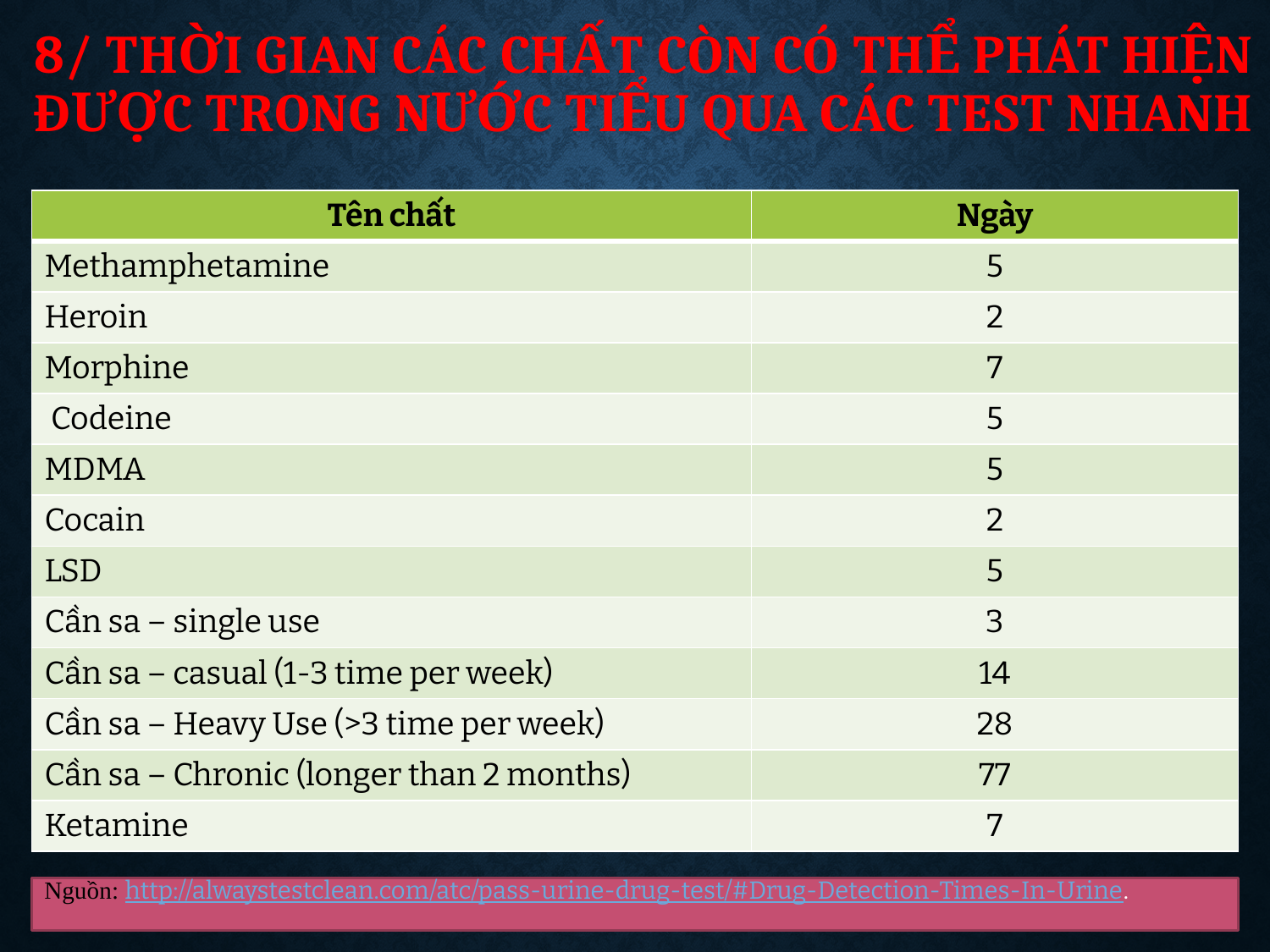

# 8/ Thời gian các chất còn có thể phát hiện được trong nước tiểu qua các test nhanh
| Tên chất | Ngày |
| --- | --- |
| Methamphetamine | 5 |
| Heroin | 2 |
| Morphine | 7 |
| Codeine | 5 |
| MDMA | 5 |
| Cocain | 2 |
| LSD | 5 |
| Cần sa – single use | 3 |
| Cần sa – casual (1-3 time per week) | 14 |
| Cần sa – Heavy Use (>3 time per week) | 28 |
| Cần sa – Chronic (longer than 2 months) | 77 |
| Ketamine | 7 |
Nguồn: http://alwaystestclean.com/atc/pass-urine-drug-test/#Drug-Detection-Times-In-Urine.